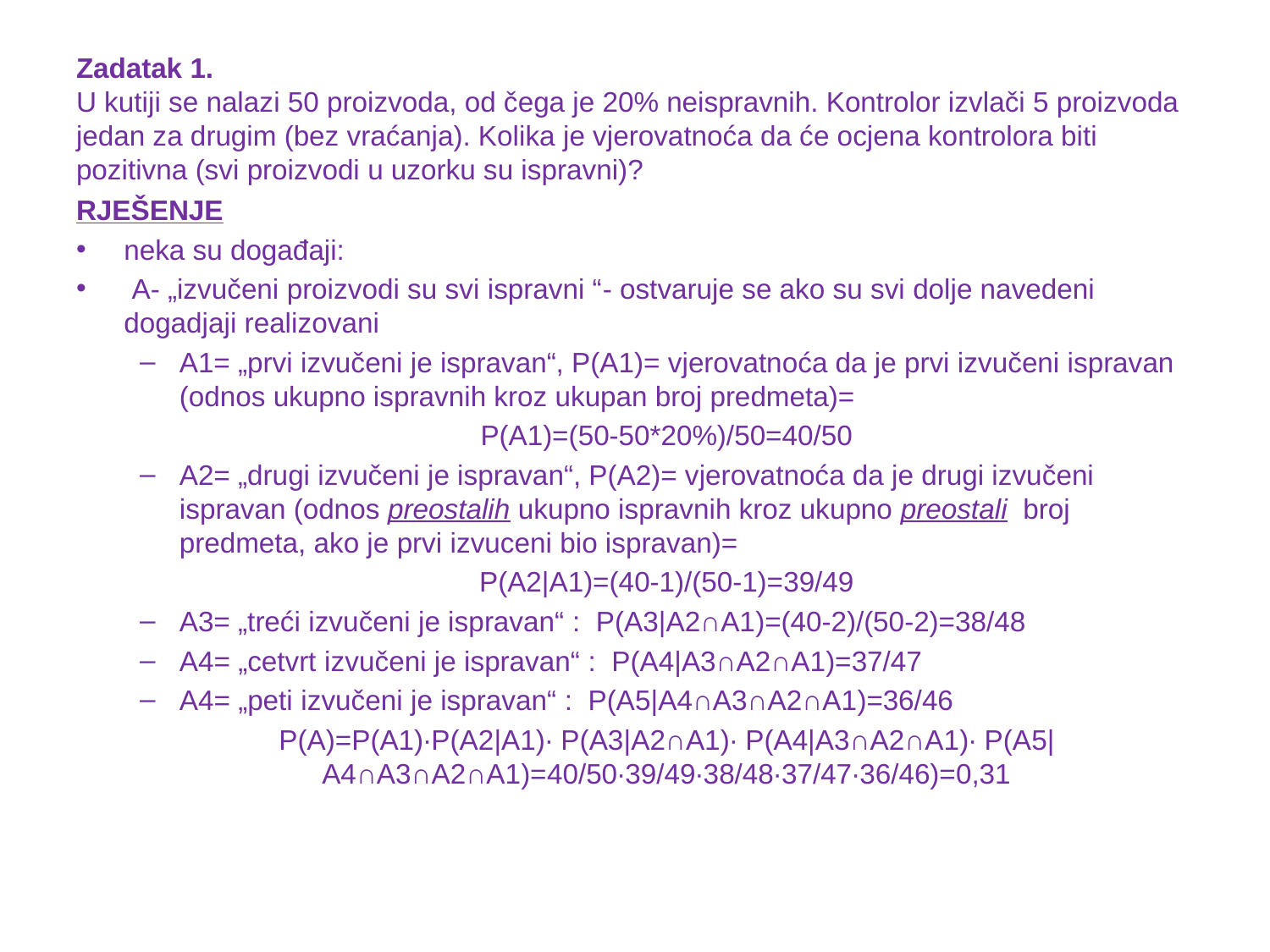

# Zadatak 1. U kutiji se nalazi 50 proizvoda, od čega je 20% neispravnih. Kontrolor izvlači 5 proizvoda jedan za drugim (bez vraćanja). Kolika je vjerovatnoća da će ocjena kontrolora biti pozitivna (svi proizvodi u uzorku su ispravni)?
RJEŠENJE
neka su događaji:
 A- „izvučeni proizvodi su svi ispravni “- ostvaruje se ako su svi dolje navedeni dogadjaji realizovani
A1= „prvi izvučeni je ispravan“, P(A1)= vjerovatnoća da je prvi izvučeni ispravan (odnos ukupno ispravnih kroz ukupan broj predmeta)=
P(A1)=(50-50*20%)/50=40/50
A2= „drugi izvučeni je ispravan“, P(A2)= vjerovatnoća da je drugi izvučeni ispravan (odnos preostalih ukupno ispravnih kroz ukupno preostali  broj predmeta, ako je prvi izvuceni bio ispravan)=
P(A2|A1)=(40-1)/(50-1)=39/49
A3= „treći izvučeni je ispravan“ :  P(A3|A2∩A1)=(40-2)/(50-2)=38/48
A4= „cetvrt izvučeni je ispravan“ :  P(A4|A3∩A2∩A1)=37/47
A4= „peti izvučeni je ispravan“ :  P(A5|A4∩A3∩A2∩A1)=36/46
P(A)=P(A1)∙P(A2|A1)∙ P(A3|A2∩A1)∙ P(A4|A3∩A2∩A1)∙ P(A5|A4∩A3∩A2∩A1)=40/50∙39/49∙38/48∙37/47∙36/46)=0,31